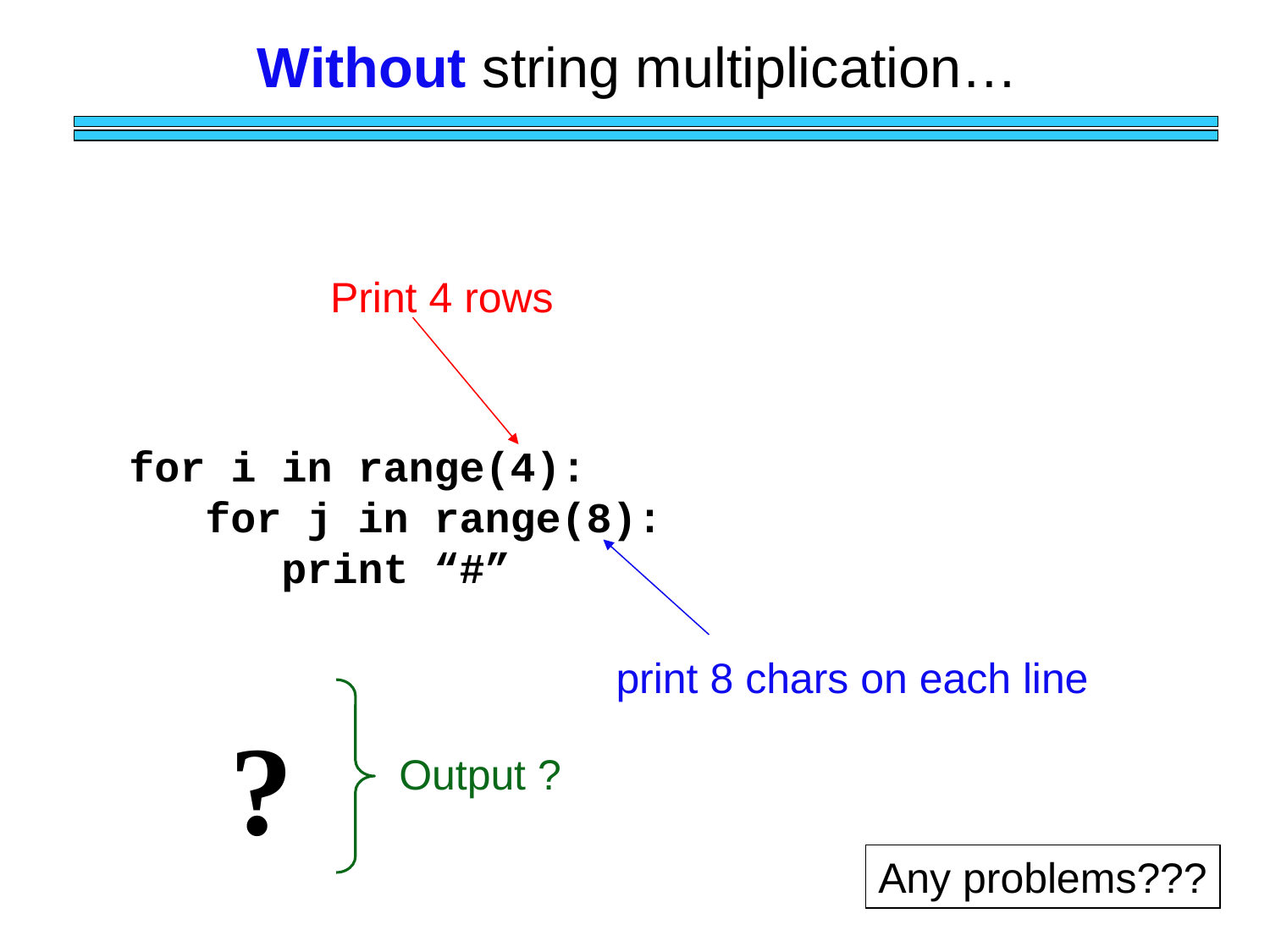

# Without string multiplication…

Print 4 rows

for i in range(4):
   for j in range(8):
      print “#”

print 8 chars on each line

?
Output ?
Any problems???